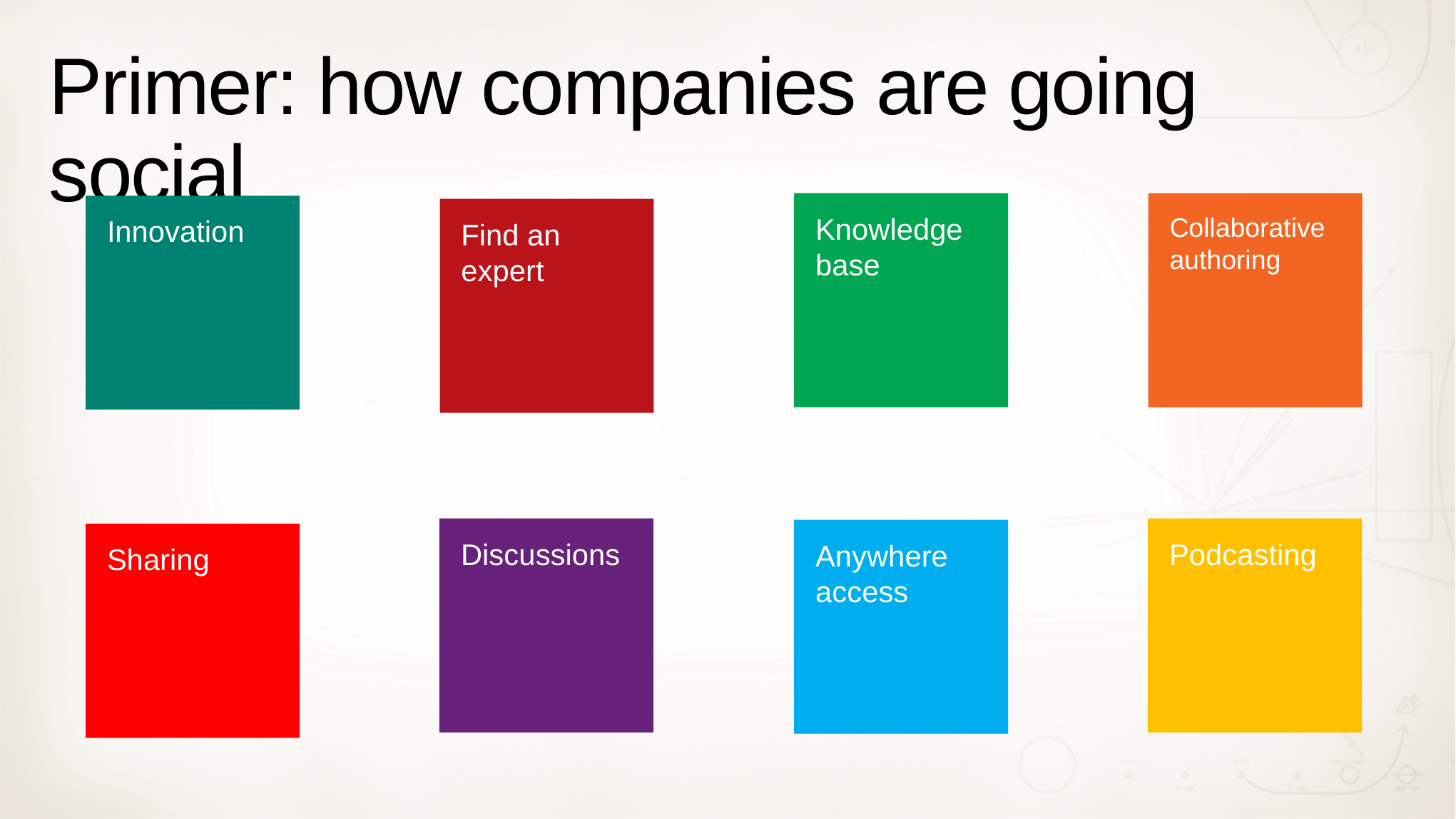

# Primer: how companies are going social
Knowledge base
Collaborative  authoring
Innovation
Find an expert
Discussions
Podcasting
Anywhere access
Sharing